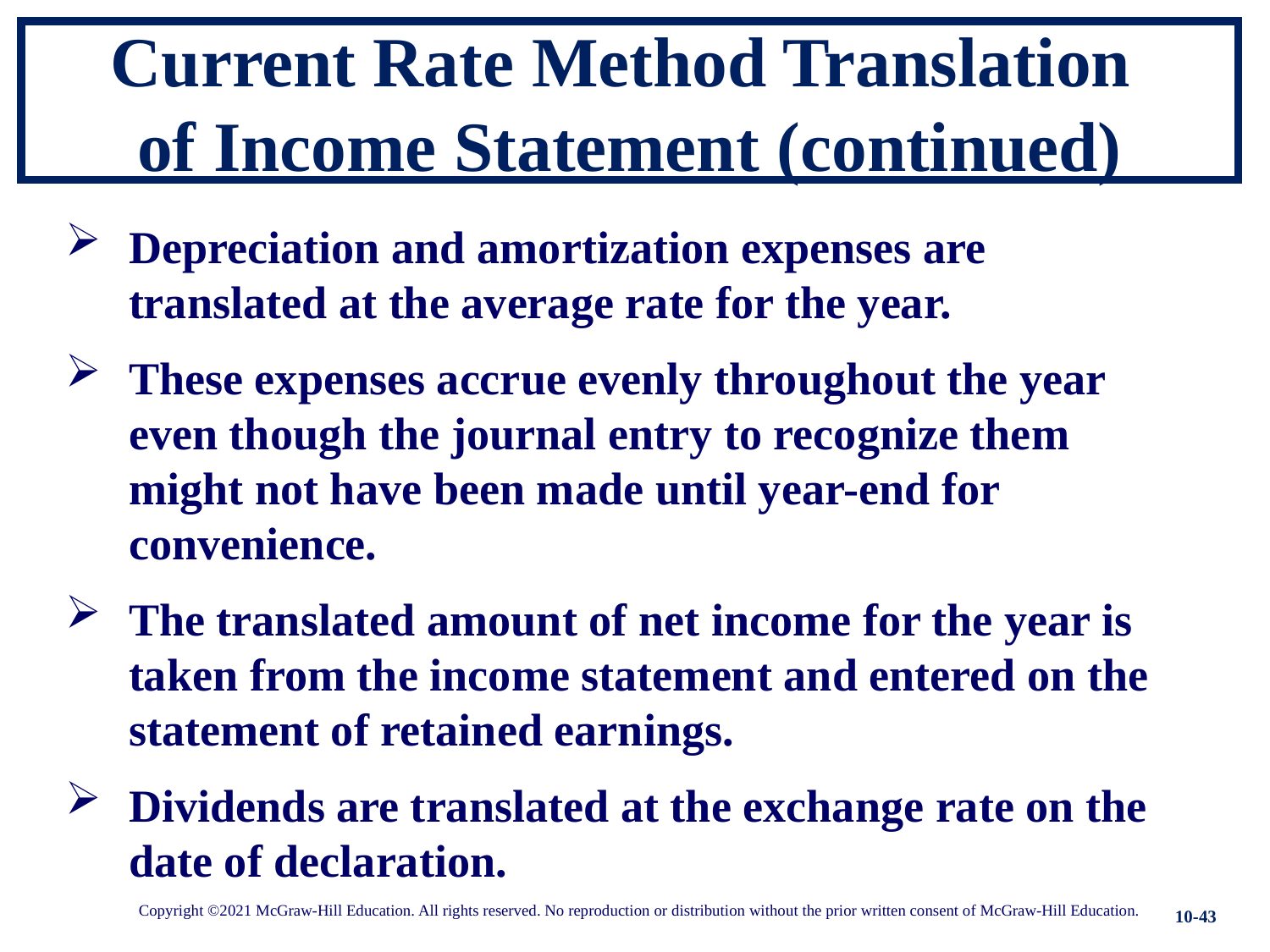

# Current Rate Method Translation of Income Statement (continued)
Depreciation and amortization expenses are translated at the average rate for the year.
These expenses accrue evenly throughout the year even though the journal entry to recognize them might not have been made until year-end for convenience.
The translated amount of net income for the year is taken from the income statement and entered on the statement of retained earnings.
Dividends are translated at the exchange rate on the date of declaration.

10-43
Copyright ©2021 McGraw-Hill Education. All rights reserved. No reproduction or distribution without the prior written consent of McGraw-Hill Education.